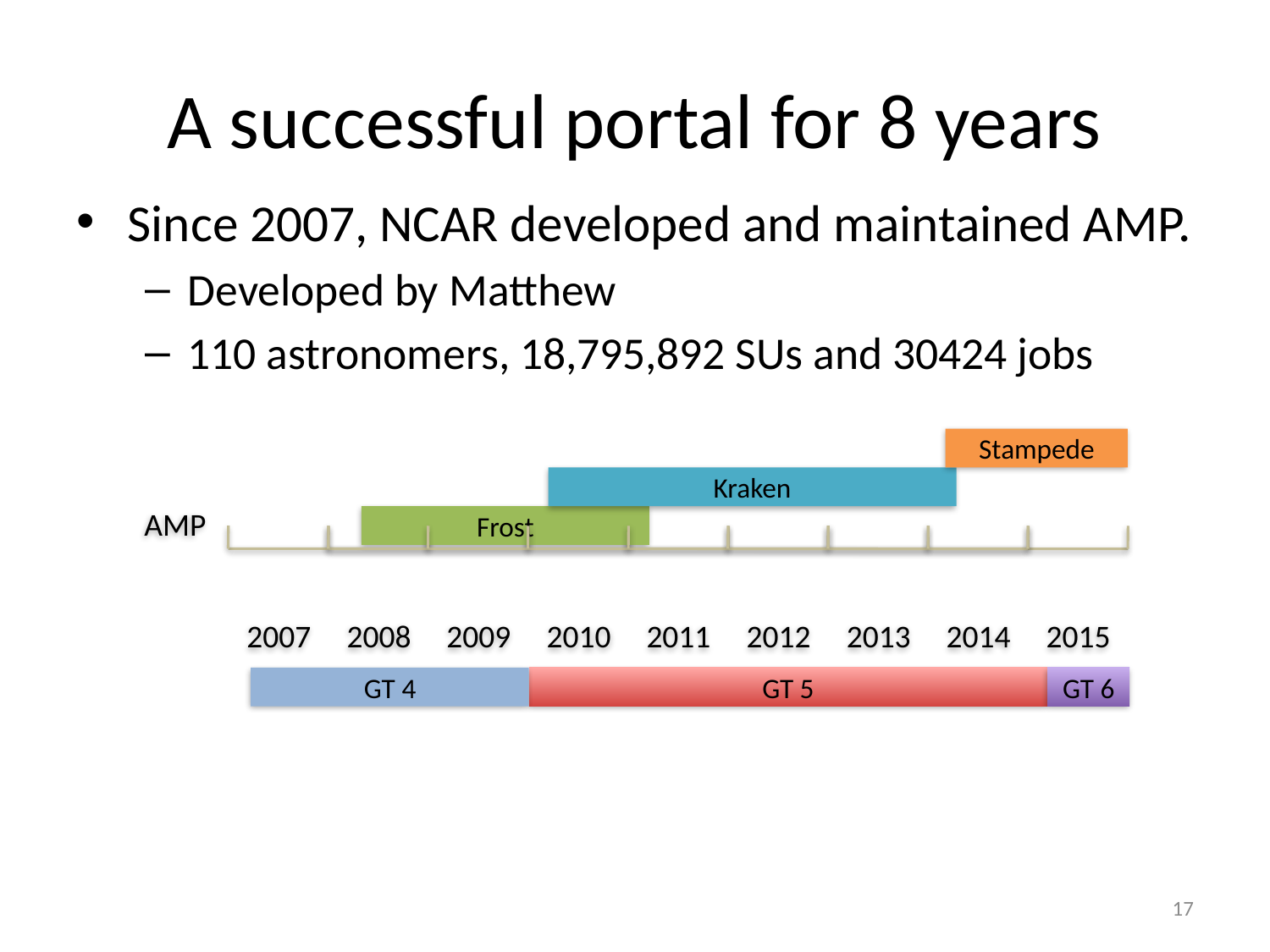

# A successful portal for 8 years
Since 2007, NCAR developed and maintained AMP.
Developed by Matthew
110 astronomers, 18,795,892 SUs and 30424 jobs
Stampede
Kraken
AMP
Frost
2007
2008
2009
2010
2011
2012
2013
2014
2015

GT 4
GT 5
GT 6
17